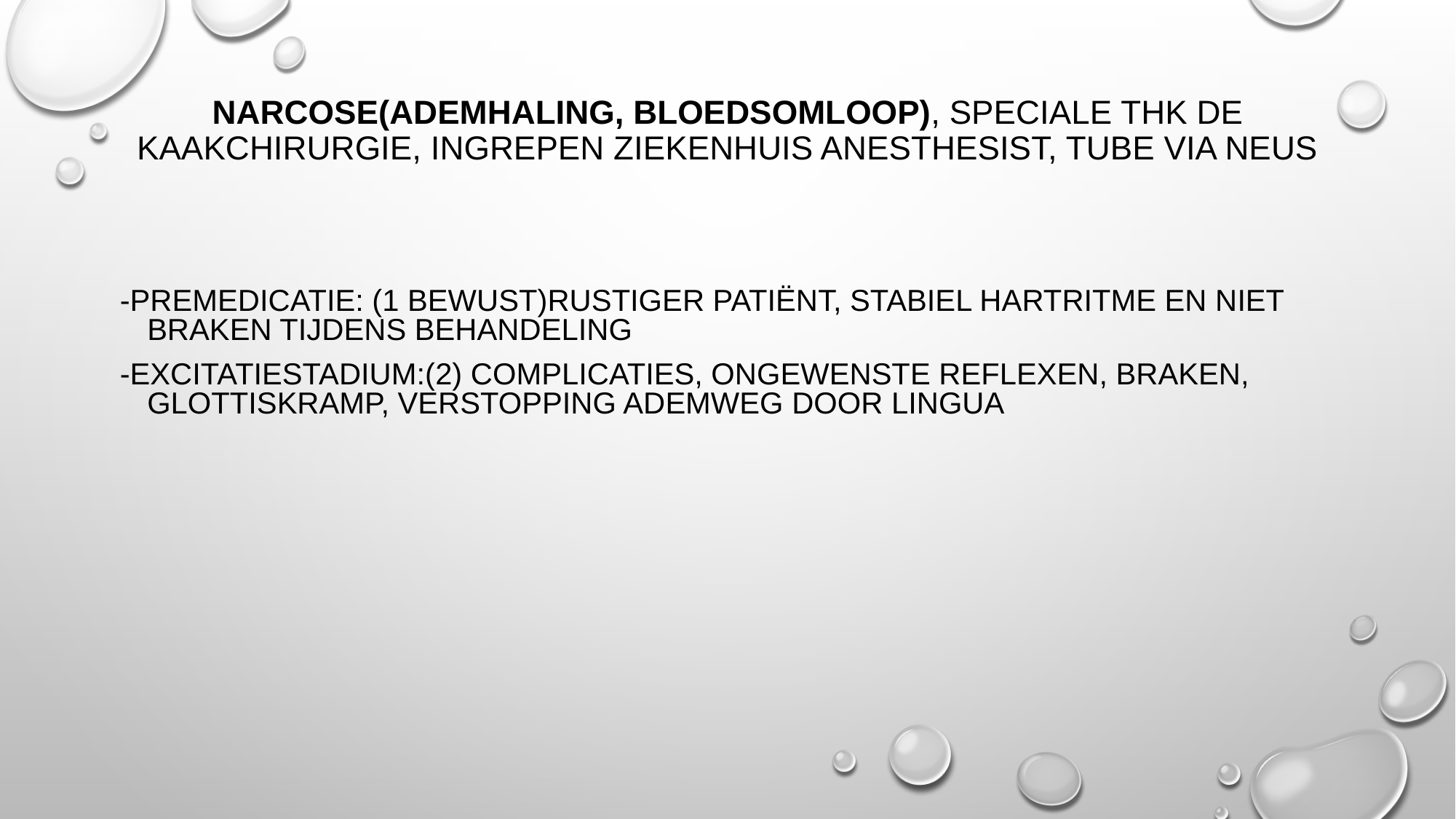

# Narcose(ademhaling, bloedsomloop), speciale THK de kaakchirurgie, ingrepen ziekenhuis anesthesist, tube via neus
-Premedicatie: (1 bewust)rustiger patiënt, stabiel hartritme en niet braken tijdens behandeling
-Excitatiestadium:(2) complicaties, ongewenste reflexen, braken, glottiskramp, verstopping ademweg door lingua